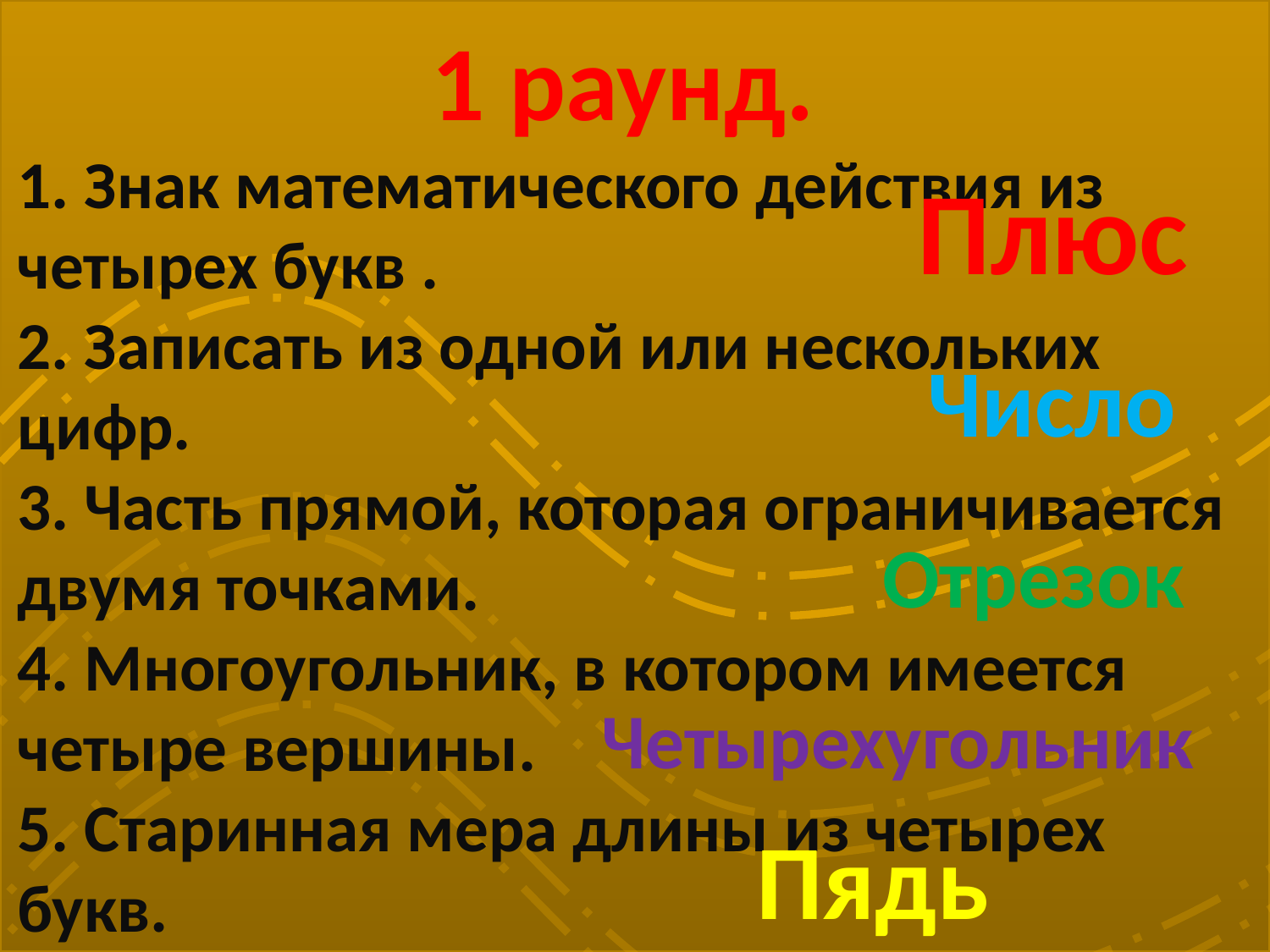

1 раунд.
1. Знак математического действия из четырех букв .
2. Записать из одной или нескольких цифр.
3. Часть прямой, которая ограничивается двумя точками.
4. Многоугольник, в котором имеется четыре вершины.
5. Старинная мера длины из четырех букв.
Плюс
Число
Отрезок
Четырехугольник
Пядь